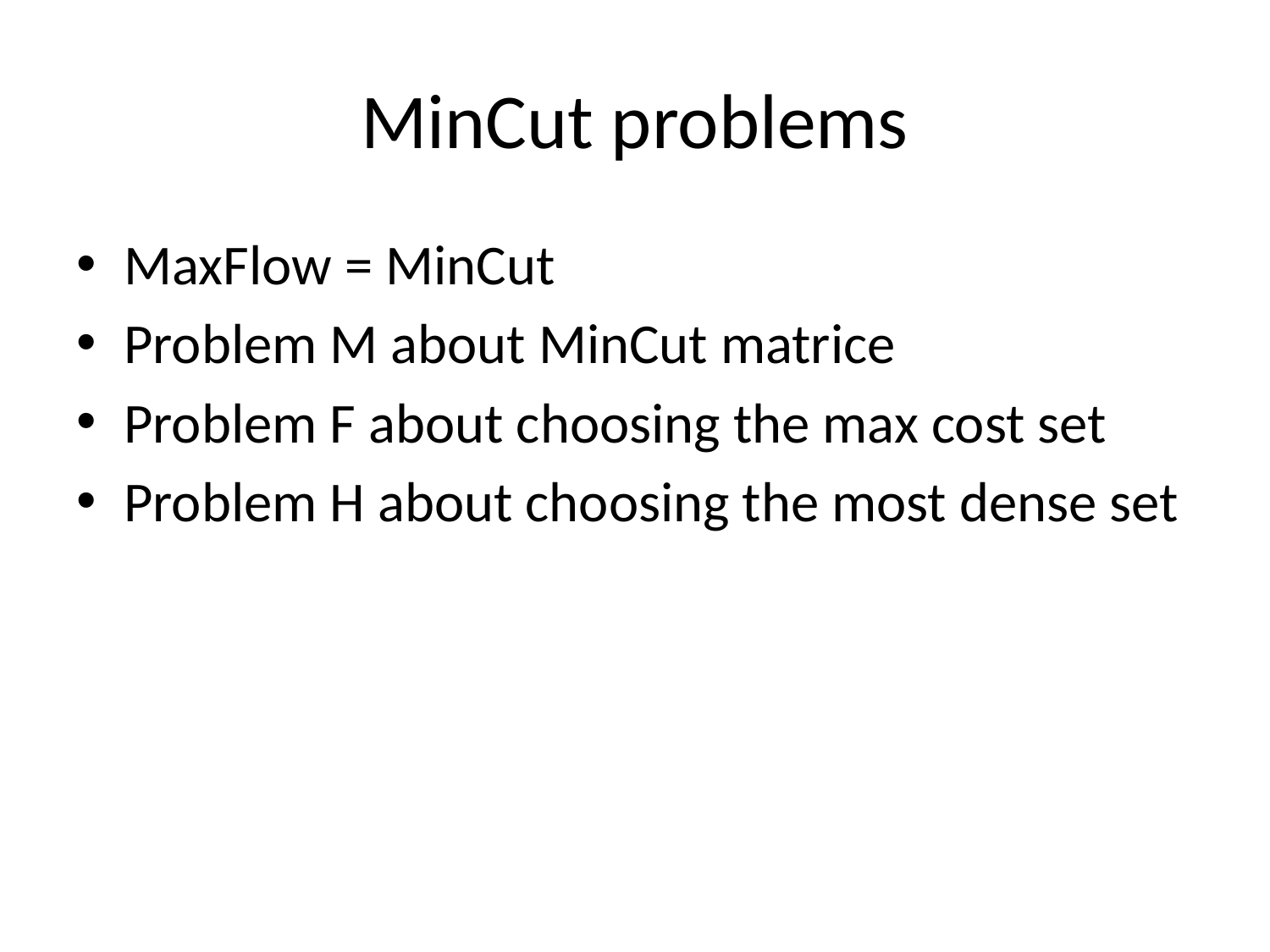

# MinCut problems
MaxFlow = MinCut
Problem M about MinCut matrice
Problem F about choosing the max cost set
Problem H about choosing the most dense set